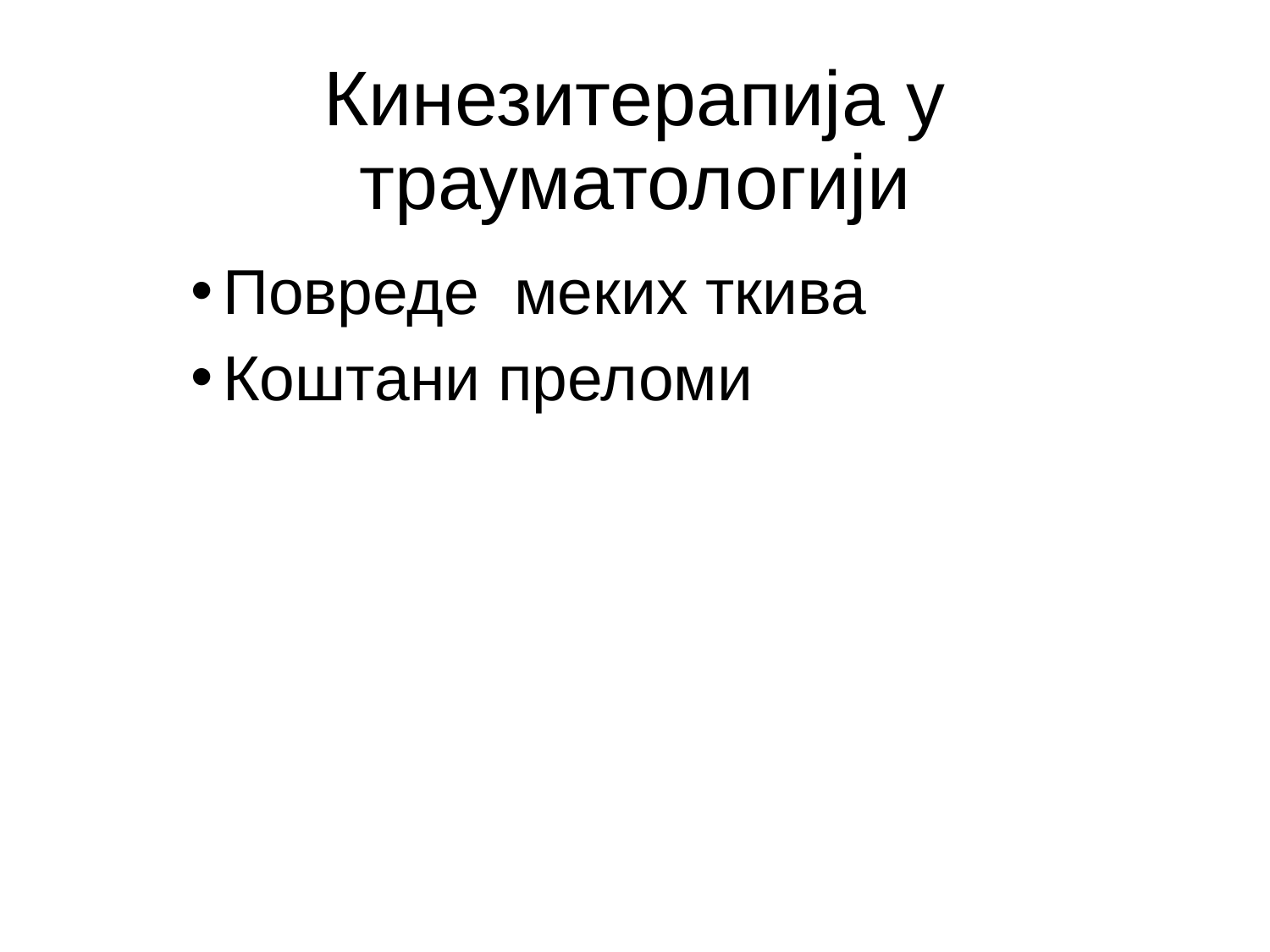

# Кинезитерапија у трауматологији
Повреде  меких ткива
Коштани преломи